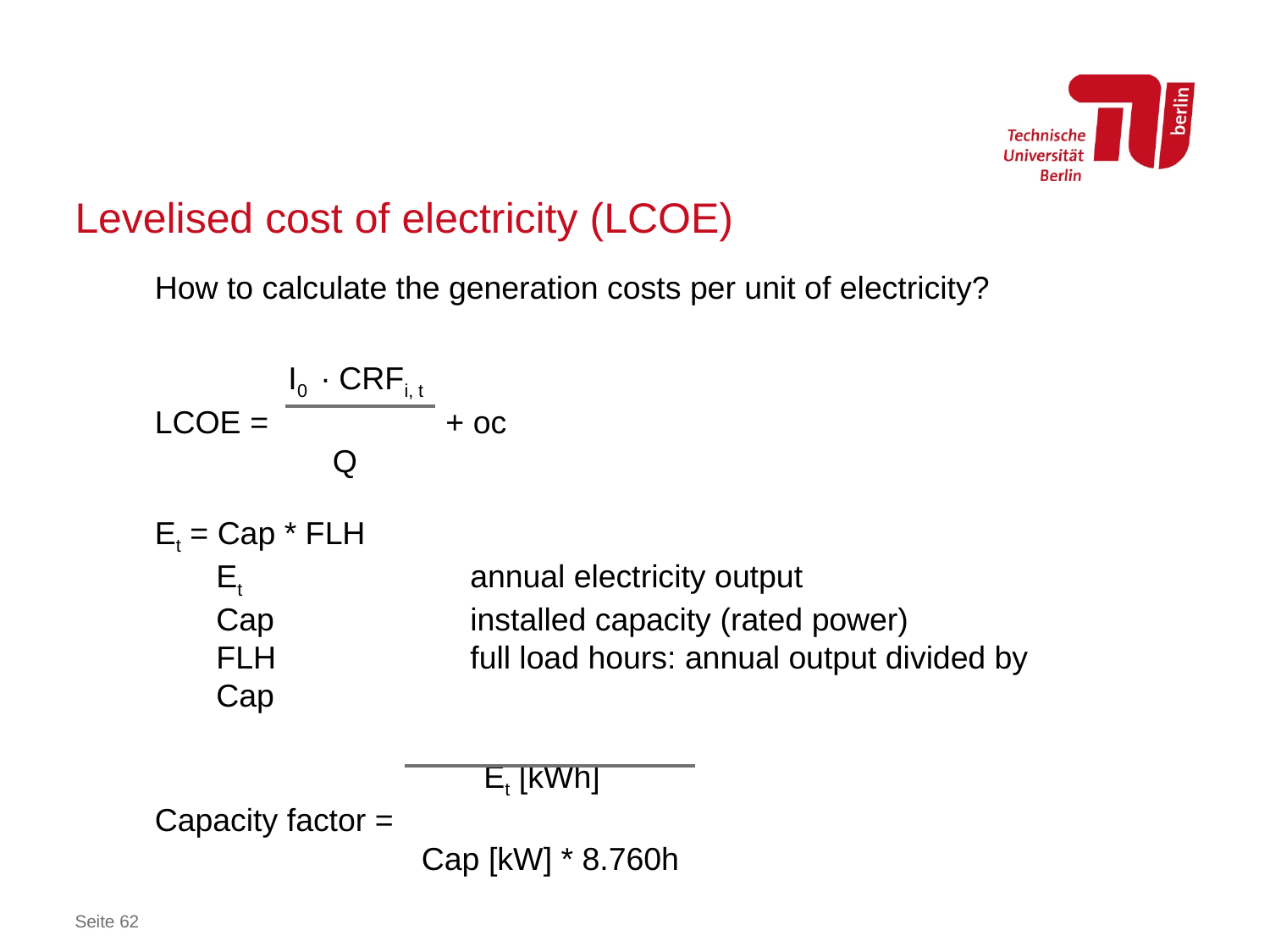

# Levelised cost of electricity (LCOE)
How to calculate the generation costs per unit of electricity?

               I0  ∙ CRFi, t
LCOE =                    + oc
                    Q

Et = Cap * FLH
Et		annual electricity output
Cap		installed capacity (rated power)
FLH		full load hours: annual output divided by Cap

                                     Et [kWh]
Capacity factor =
                              Cap [kW] * 8.760h
Seite 62